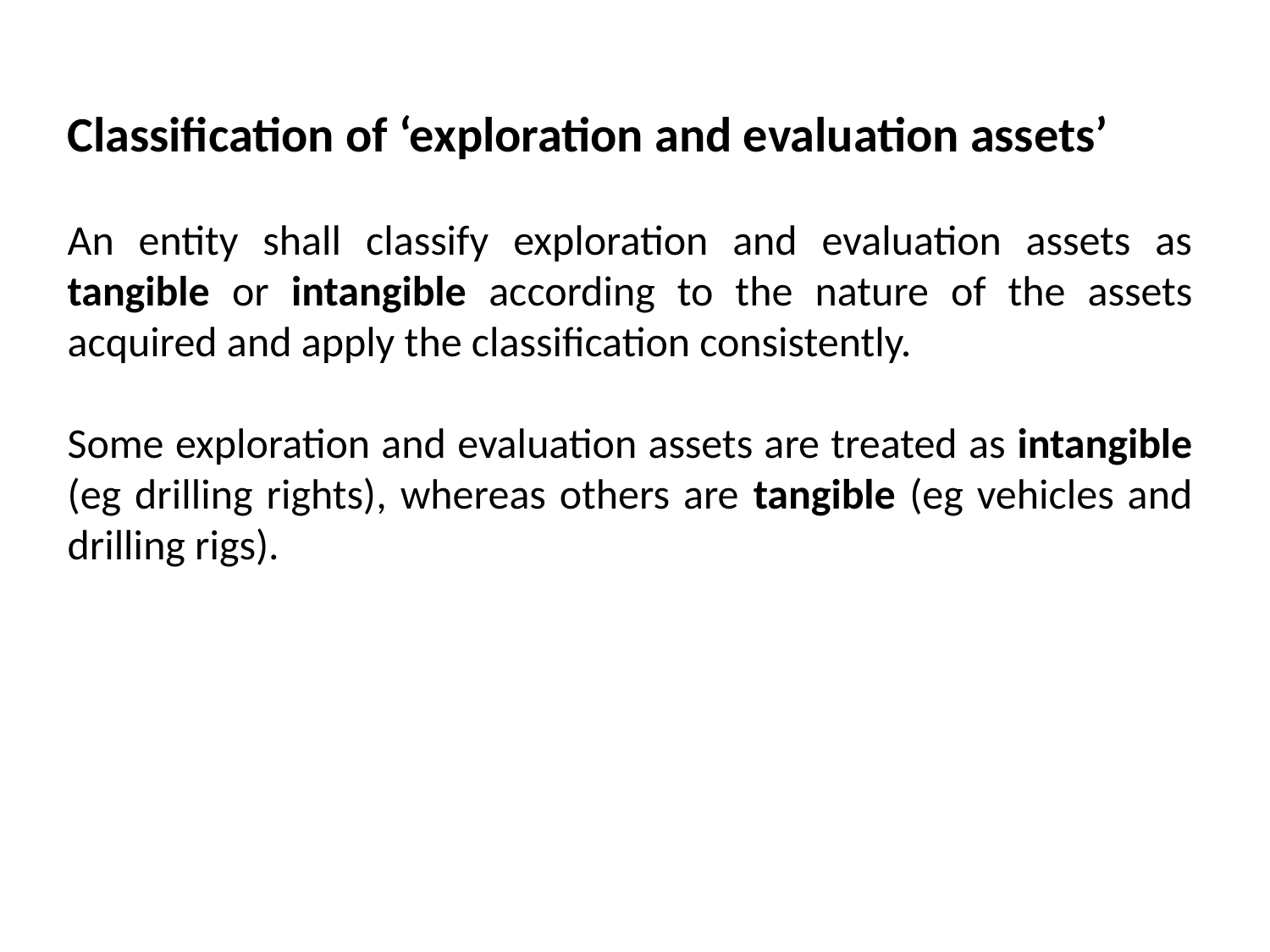

Classification of ‘exploration and evaluation assets’

An entity shall classify exploration and evaluation assets as tangible or intangible according to the nature of the assets acquired and apply the classification consistently.

Some exploration and evaluation assets are treated as intangible (eg drilling rights), whereas others are tangible (eg vehicles and drilling rigs).